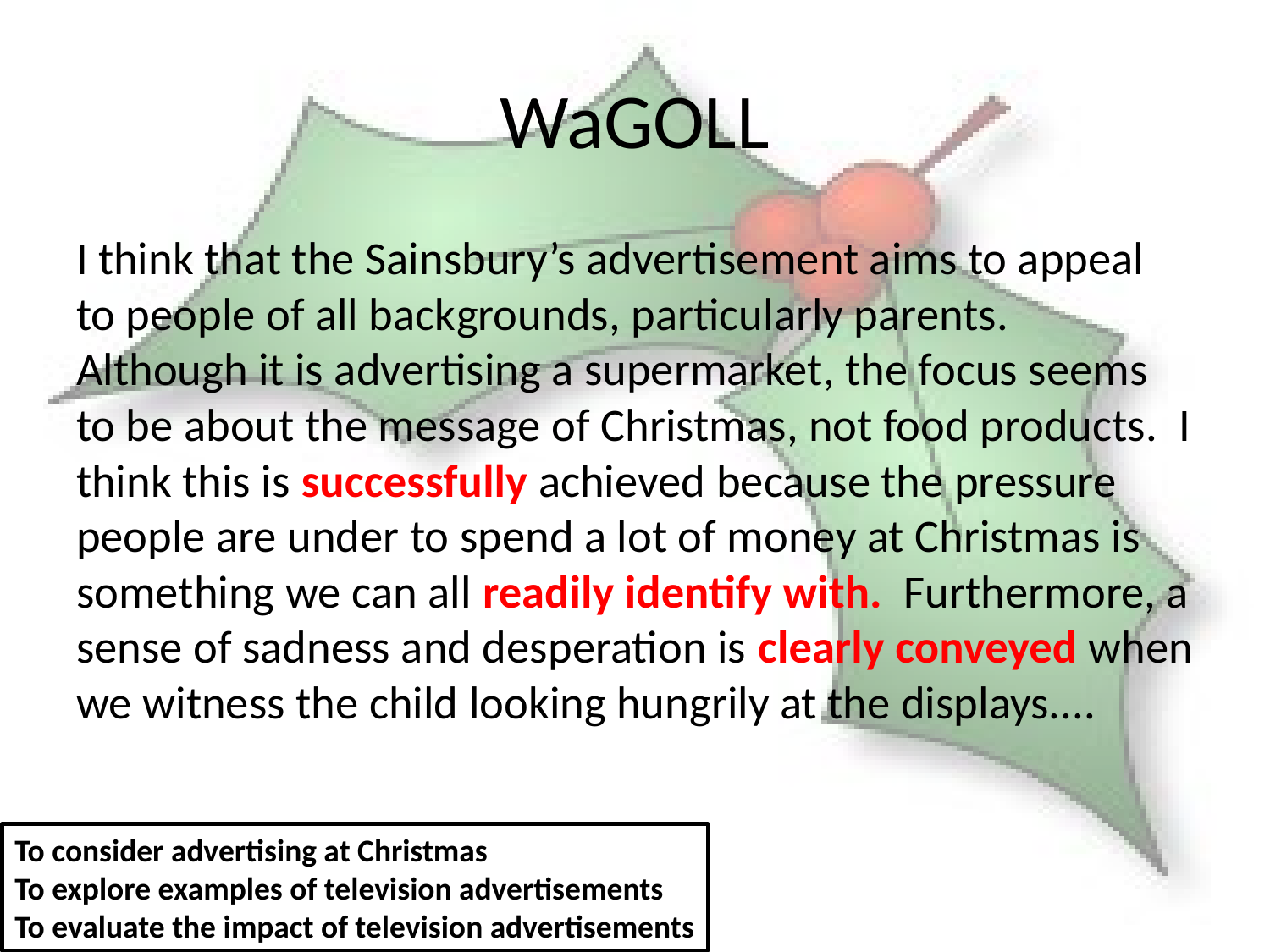

# WaGOLL
I think that the Sainsbury’s advertisement aims to appeal to people of all backgrounds, particularly parents.  Although it is advertising a supermarket, the focus seems to be about the message of Christmas, not food products.  I think this is successfully achieved because the pressure people are under to spend a lot of money at Christmas is something we can all readily identify with.  Furthermore, a sense of sadness and desperation is clearly conveyed when we witness the child looking hungrily at the displays....
To consider advertising at Christmas
To explore examples of television advertisements
To evaluate the impact of television advertisements